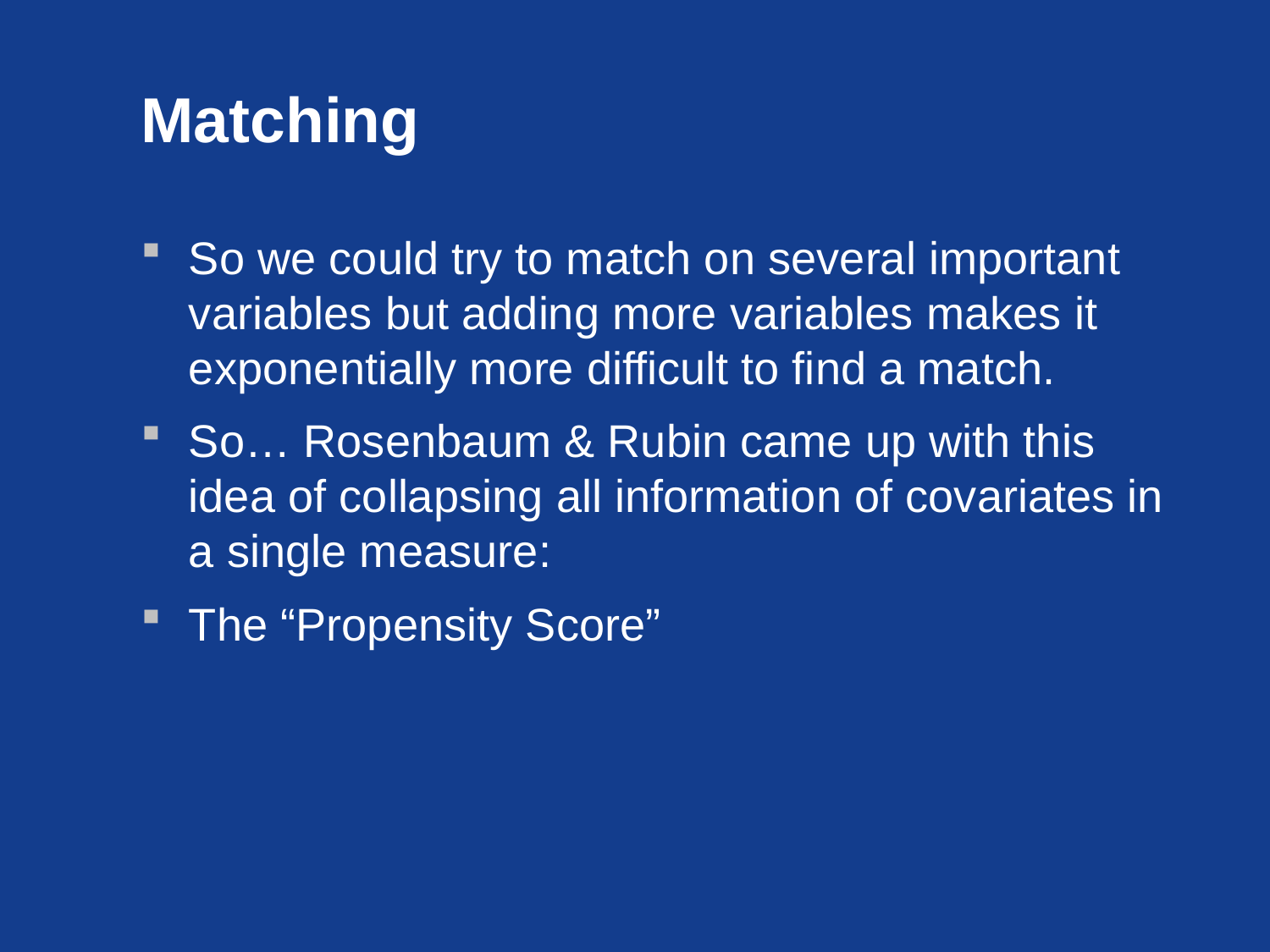

# Matching
So we could try to match on several important variables but adding more variables makes it exponentially more difficult to find a match.
So… Rosenbaum & Rubin came up with this idea of collapsing all information of covariates in a single measure:
The “Propensity Score”